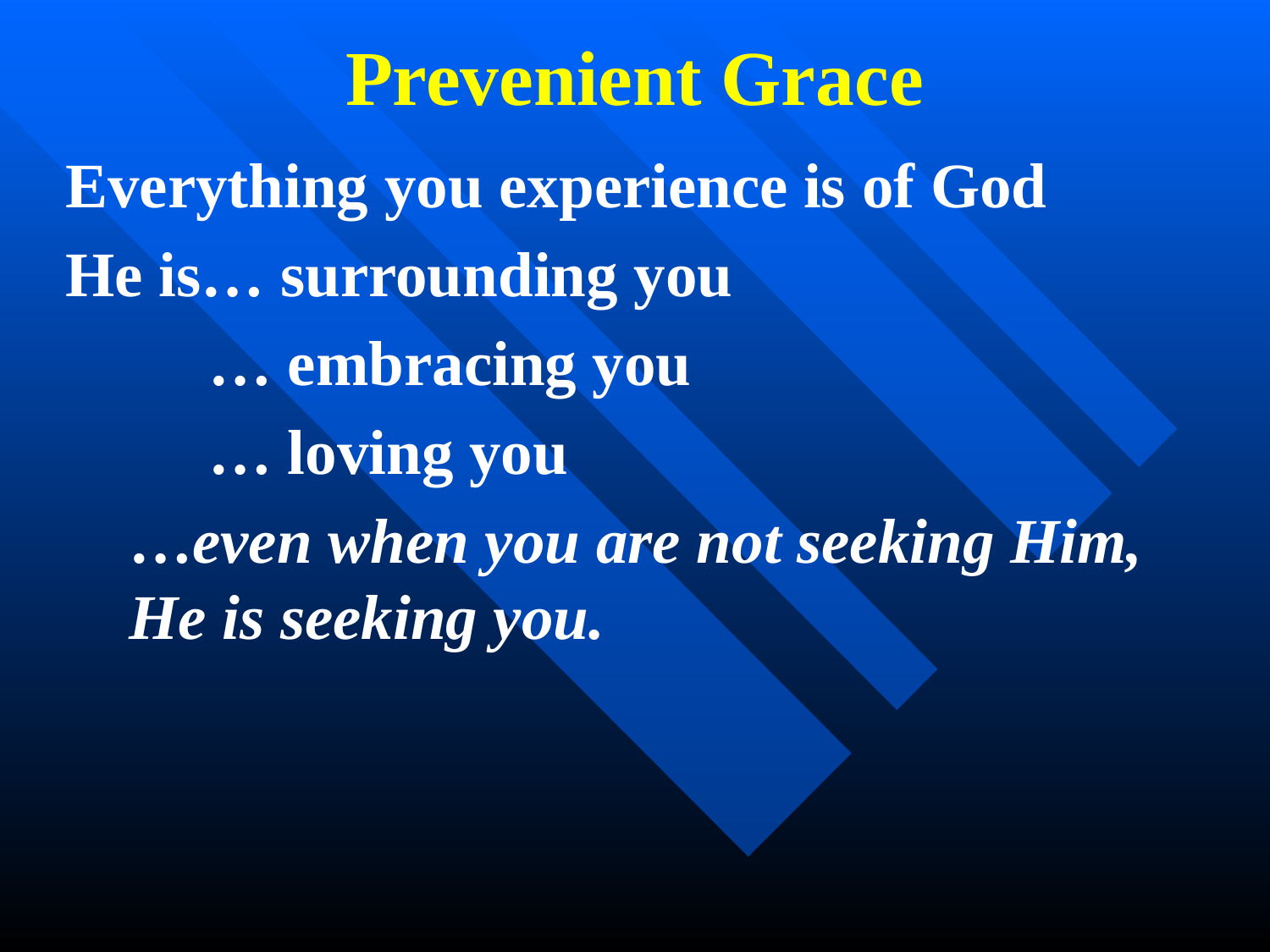

# Prevenient Grace
Everything you experience is of God
He is… surrounding you
     … embracing you
     … loving you
…even when you are not seeking Him, He is seeking you.